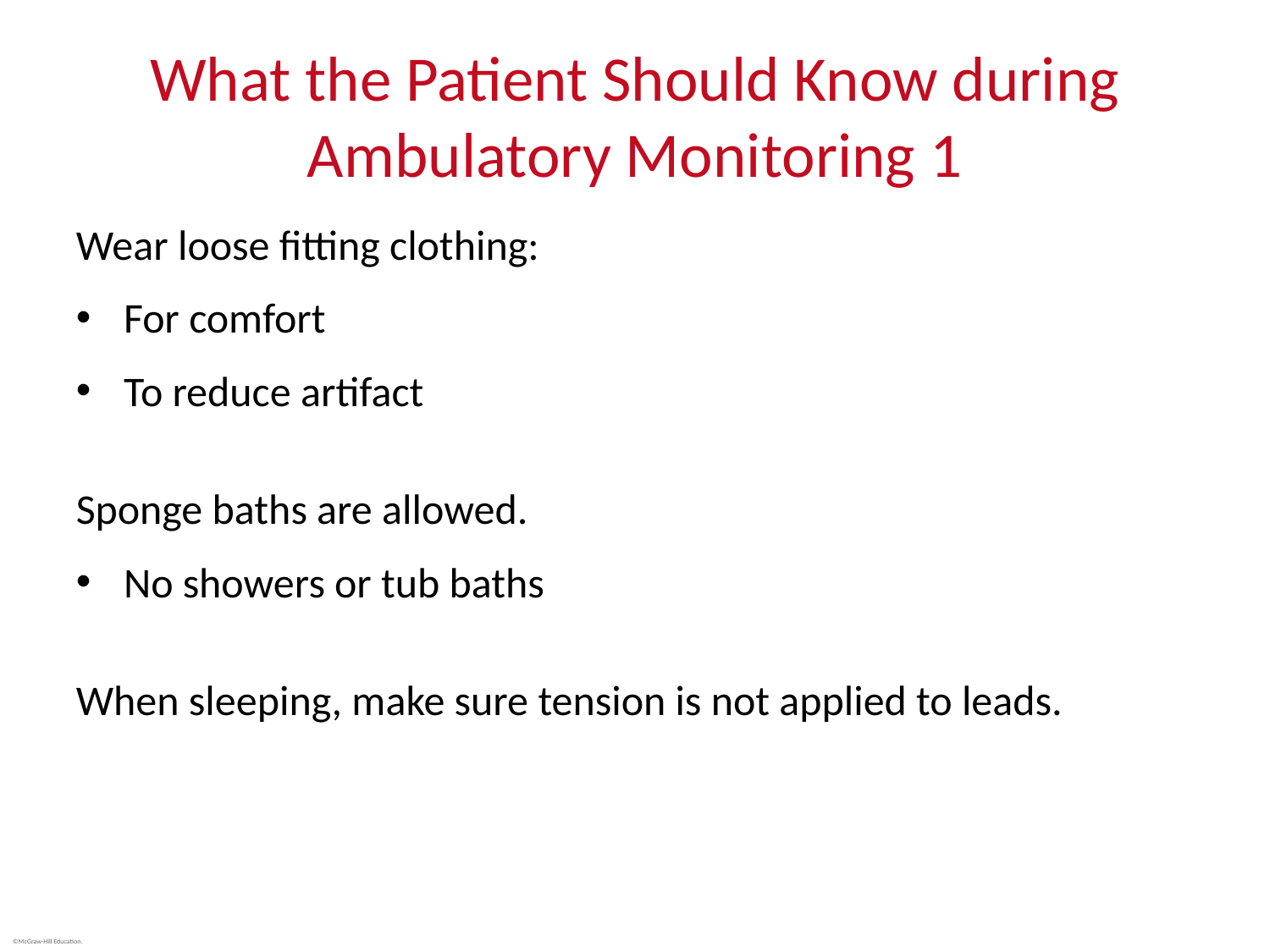

# What the Patient Should Know during Ambulatory Monitoring 1
Wear loose fitting clothing:
For comfort
To reduce artifact
Sponge baths are allowed.
No showers or tub baths
When sleeping, make sure tension is not applied to leads.